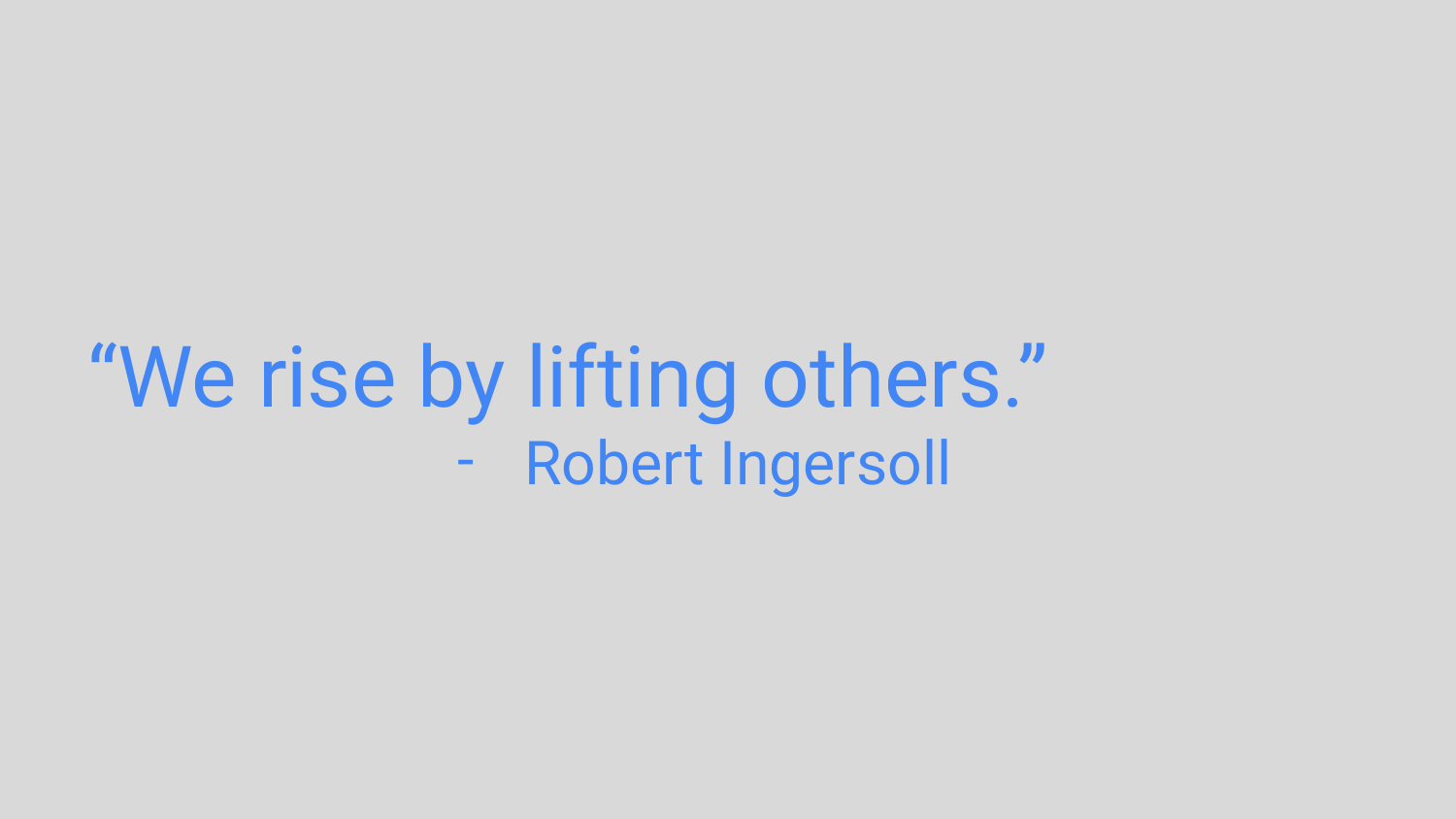

# “We rise by lifting others.”
Robert Ingersoll